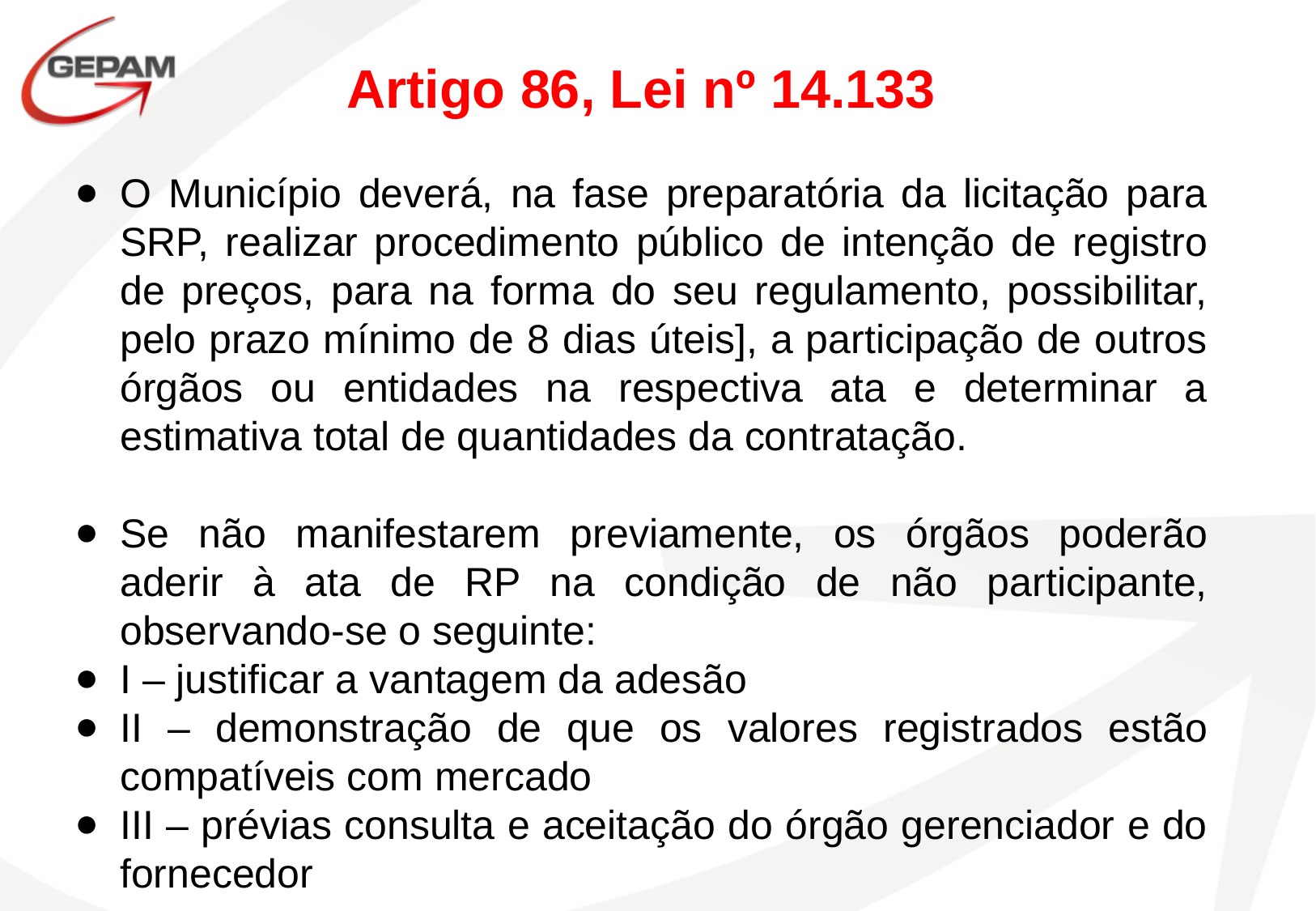

Artigo 86, Lei nº 14.133

O Município deverá, na fase preparatória da licitação para SRP, realizar procedimento público de intenção de registro de preços, para na forma do seu regulamento, possibilitar, pelo prazo mínimo de 8 dias úteis], a participação de outros órgãos ou entidades na respectiva ata e determinar a estimativa total de quantidades da contratação.

Se não manifestarem previamente, os órgãos poderão aderir à ata de RP na condição de não participante, observando-se o seguinte:
I – justificar a vantagem da adesão
II – demonstração de que os valores registrados estão compatíveis com mercado
III – prévias consulta e aceitação do órgão gerenciador e do fornecedor